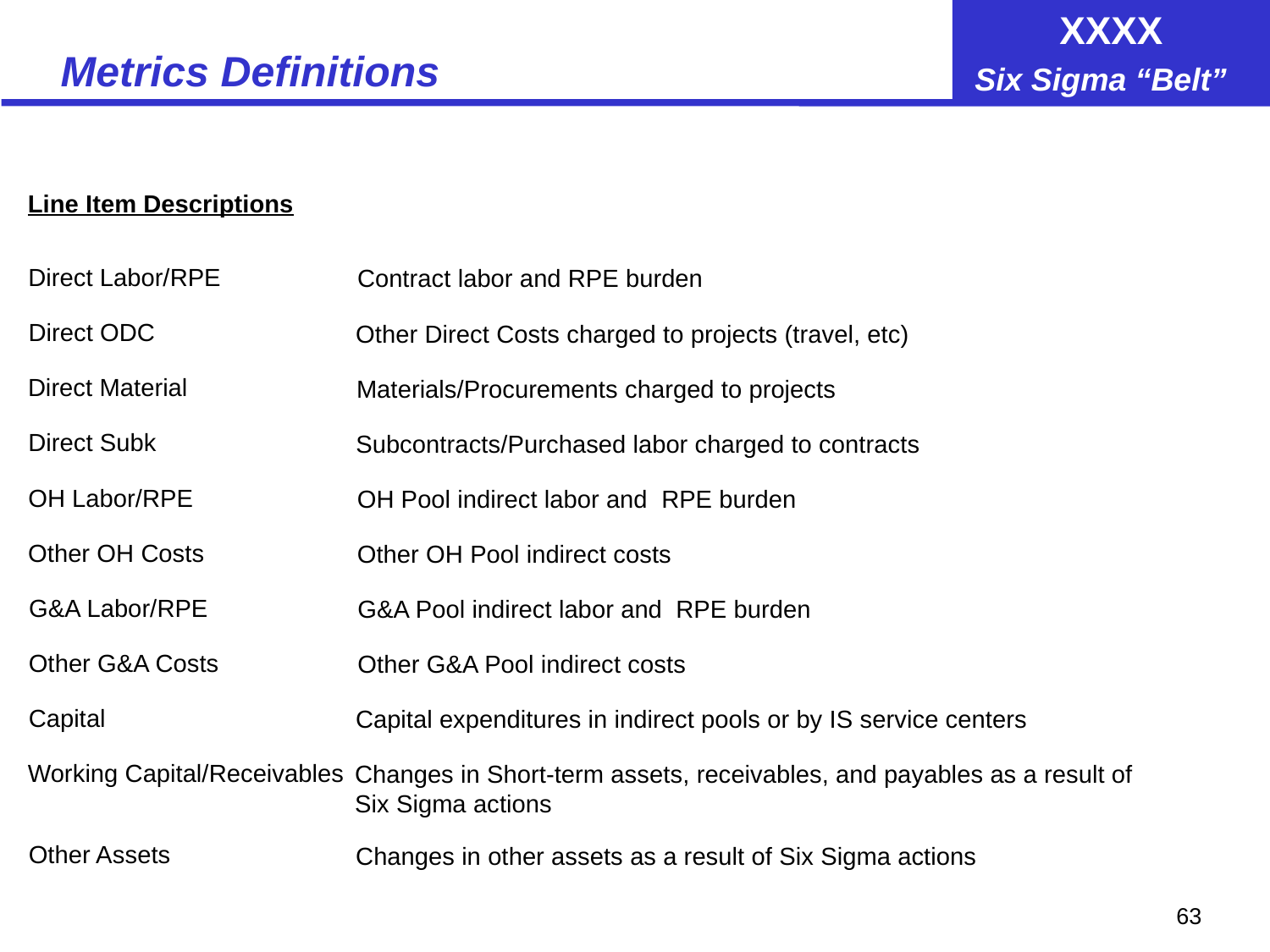

# Metrics Definitions
Line Item Descriptions
Direct Labor/RPE
Contract labor and RPE burden
Direct ODC
Other Direct Costs charged to projects (travel, etc)
Direct Material
Materials/Procurements charged to projects
Direct Subk
Subcontracts/Purchased labor charged to contracts
OH Labor/RPE
OH Pool indirect labor and  RPE burden
Other OH Costs
Other OH Pool indirect costs
G&A Labor/RPE
G&A Pool indirect labor and  RPE burden
Other G&A Costs
Other G&A Pool indirect costs
Capital
Capital expenditures in indirect pools or by IS service centers
Working Capital/Receivables
Changes in Short-term assets, receivables, and payables as a result of
Six Sigma actions
Other Assets
Changes in other assets as a result of Six Sigma actions